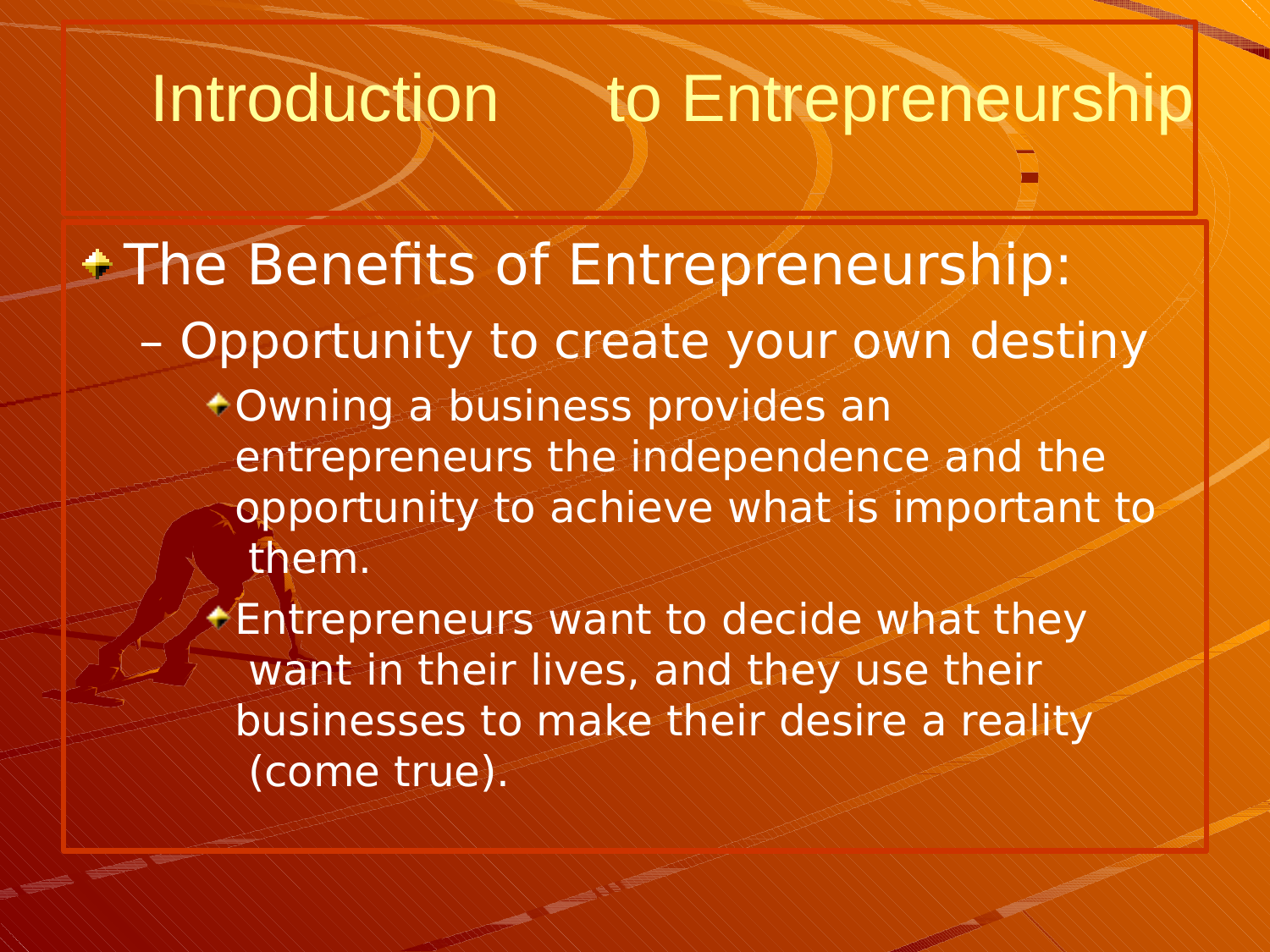

# Introduction	to	Entrepreneurship
The Benefits of Entrepreneurship:
– Opportunity to create your own destiny
Owning a business provides an  entrepreneurs the independence and the  opportunity to achieve what is important to  them.
Entrepreneurs want to decide what they  want in their lives, and they use their  businesses to make their desire a reality  (come true).